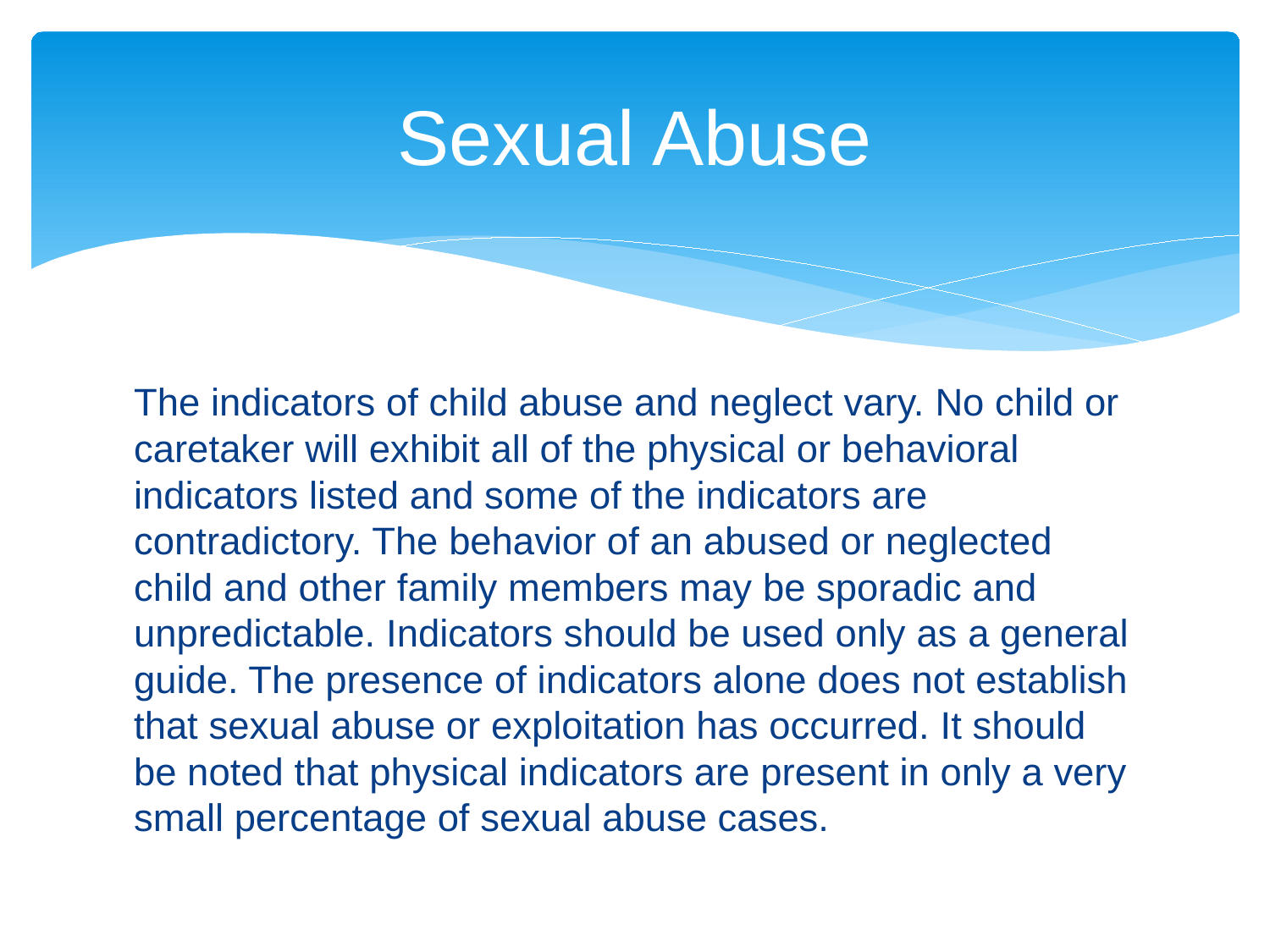

# Sexual Abuse
The indicators of child abuse and neglect vary. No child or caretaker will exhibit all of the physical or behavioral indicators listed and some of the indicators are contradictory. The behavior of an abused or neglected child and other family members may be sporadic and unpredictable. Indicators should be used only as a general guide. The presence of indicators alone does not establish that sexual abuse or exploitation has occurred. It should be noted that physical indicators are present in only a very small percentage of sexual abuse cases.